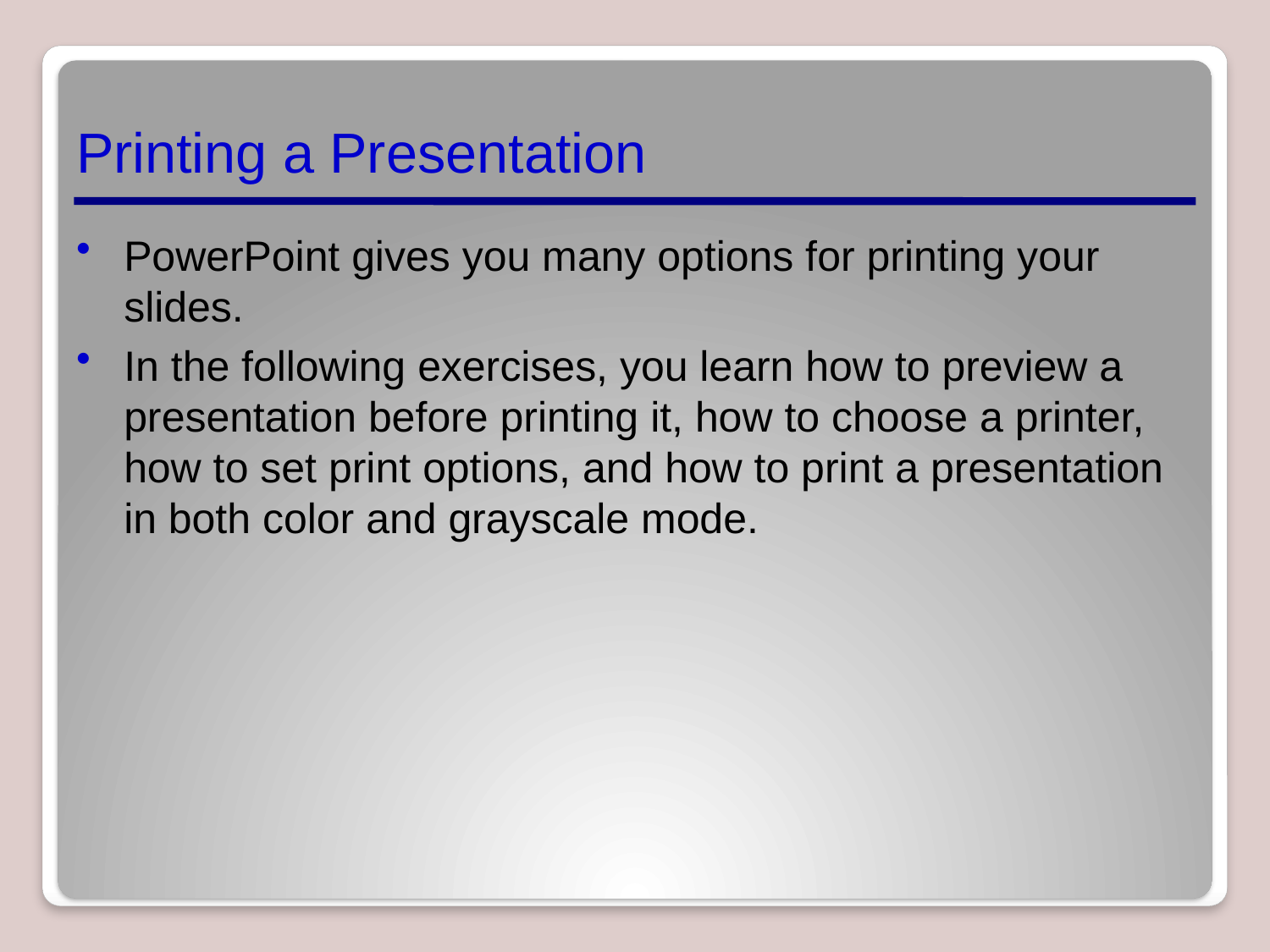

# Printing a Presentation
PowerPoint gives you many options for printing your slides.
In the following exercises, you learn how to preview a presentation before printing it, how to choose a printer, how to set print options, and how to print a presentation in both color and grayscale mode.